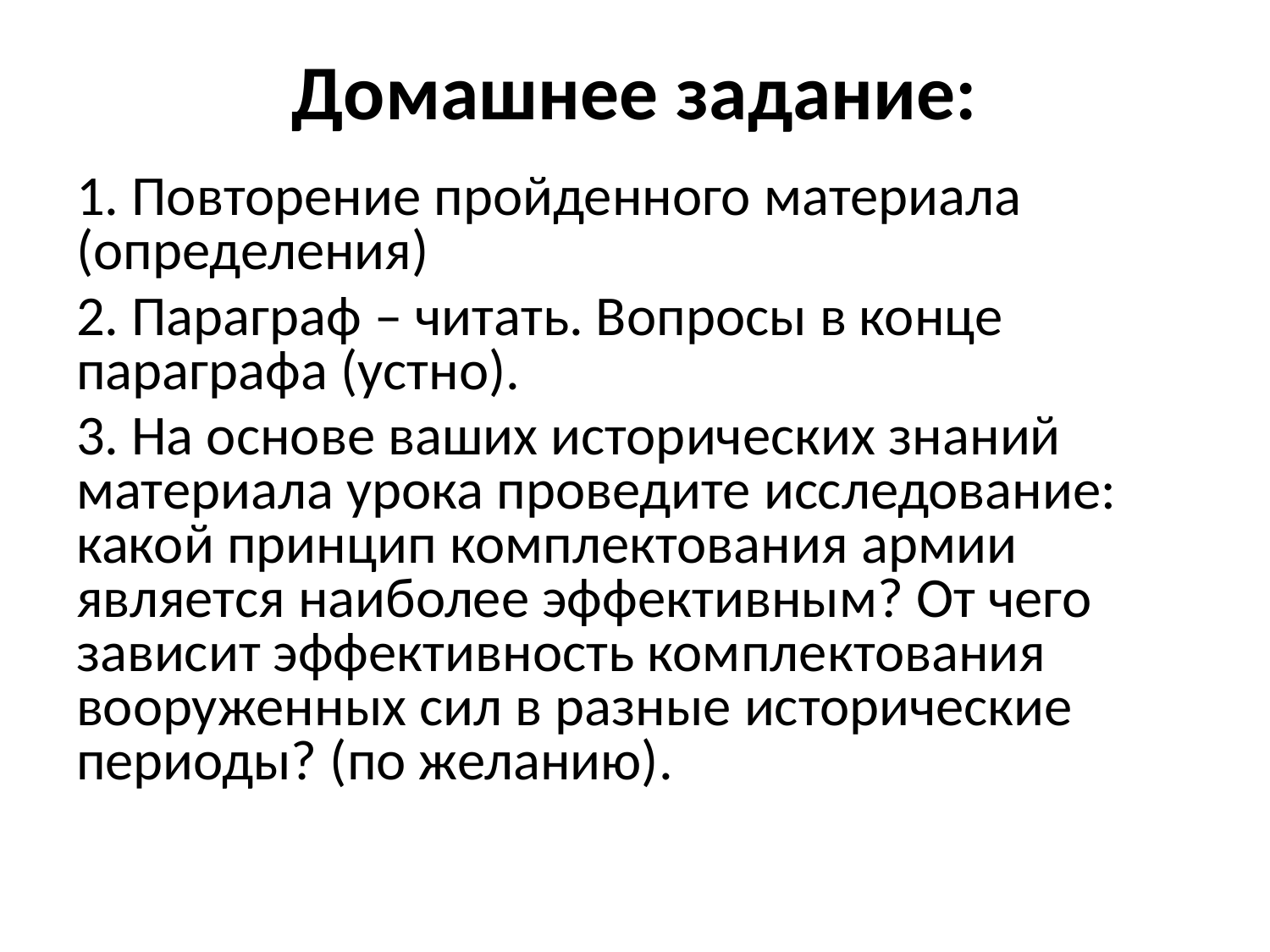

# Домашнее задание:
1. Повторение пройденного материала (определения)
2. Параграф – читать. Вопросы в конце параграфа (устно).
3. На основе ваших исторических знаний материала урока проведите исследование: какой принцип комплектования армии является наиболее эффективным? От чего зависит эффективность комплектования вооруженных сил в разные исторические периоды? (по желанию).